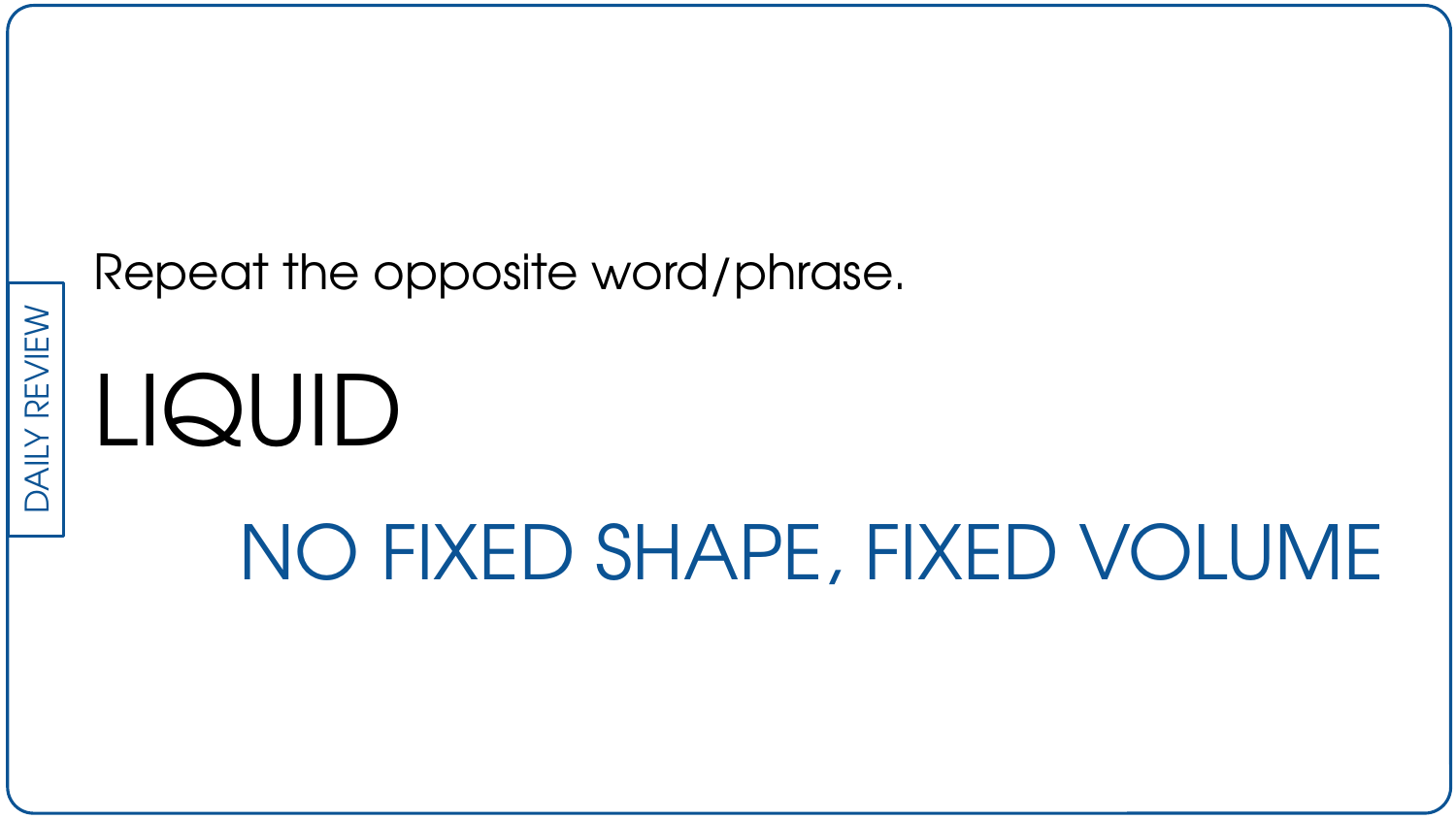

Repeat the opposite word/phrase.
LIQUID
NO FIXED SHAPE, FIXED VOLUME